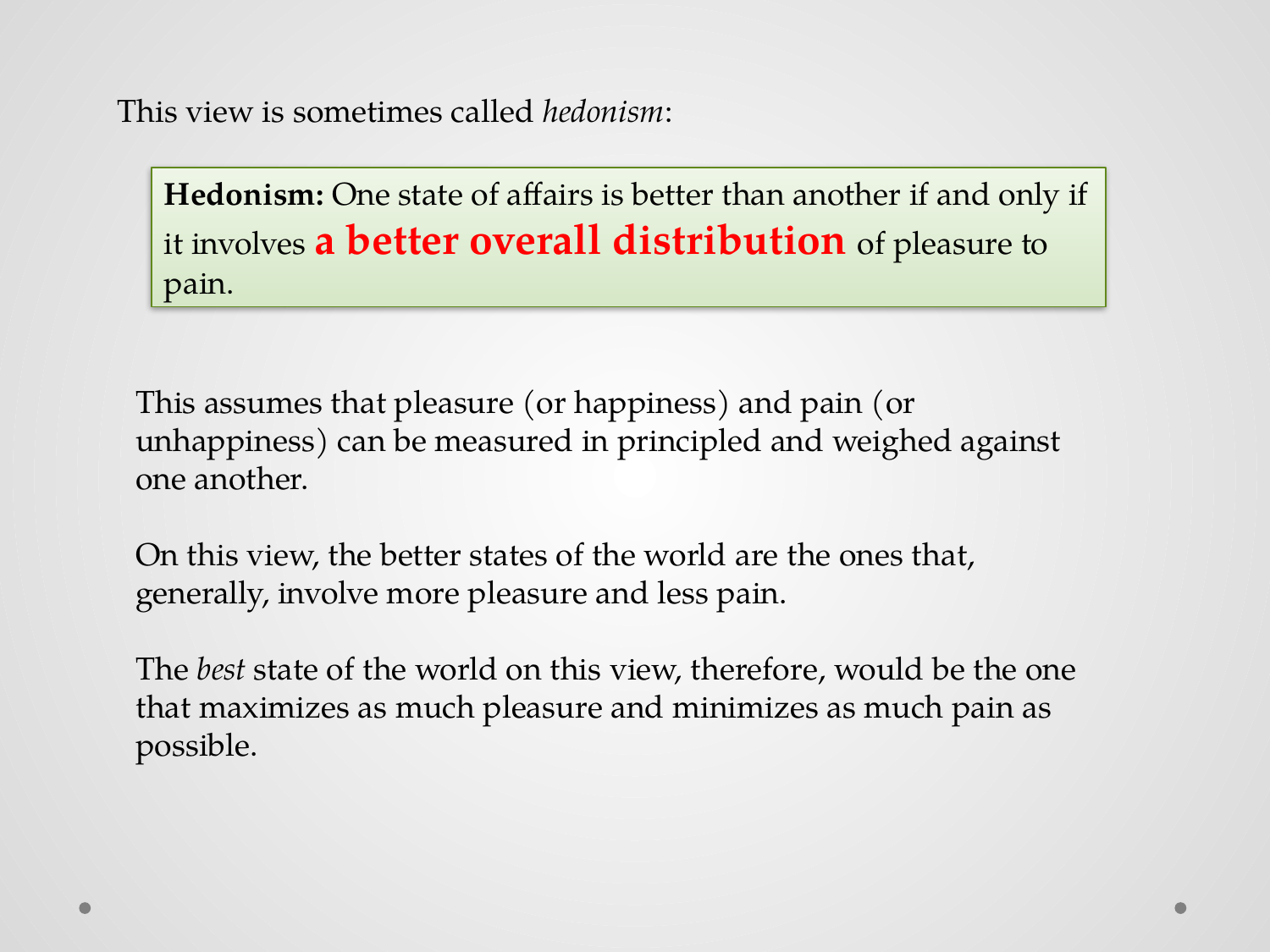

This view is sometimes called hedonism:
Hedonism: One state of affairs is better than another if and only if it involves a better overall distribution of pleasure to pain.
This assumes that pleasure (or happiness) and pain (or unhappiness) can be measured in principled and weighed against one another.

On this view, the better states of the world are the ones that, generally, involve more pleasure and less pain.
The best state of the world on this view, therefore, would be the one that maximizes as much pleasure and minimizes as much pain as possible.